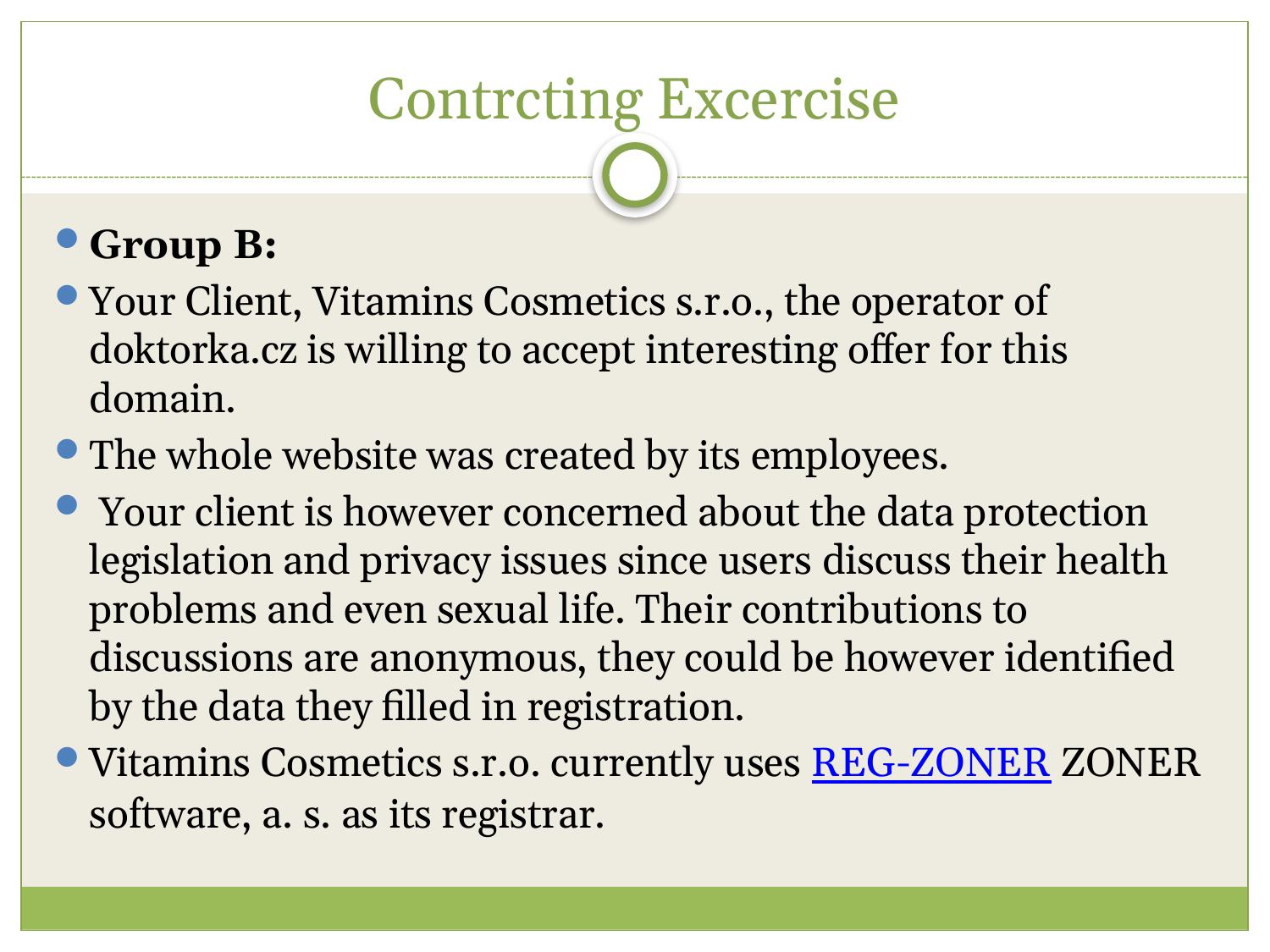

# Contrcting Excercise
Group B:
Your Client, Vitamins Cosmetics s.r.o., the operator of doktorka.cz is willing to accept interesting offer for this domain.
The whole website was created by its employees.
 Your client is however concerned about the data protection legislation and privacy issues since users discuss their health problems and even sexual life. Their contributions to discussions are anonymous, they could be however identified by the data they filled in registration.
Vitamins Cosmetics s.r.o. currently uses REG-ZONER ZONER software, a. s. as its registrar.